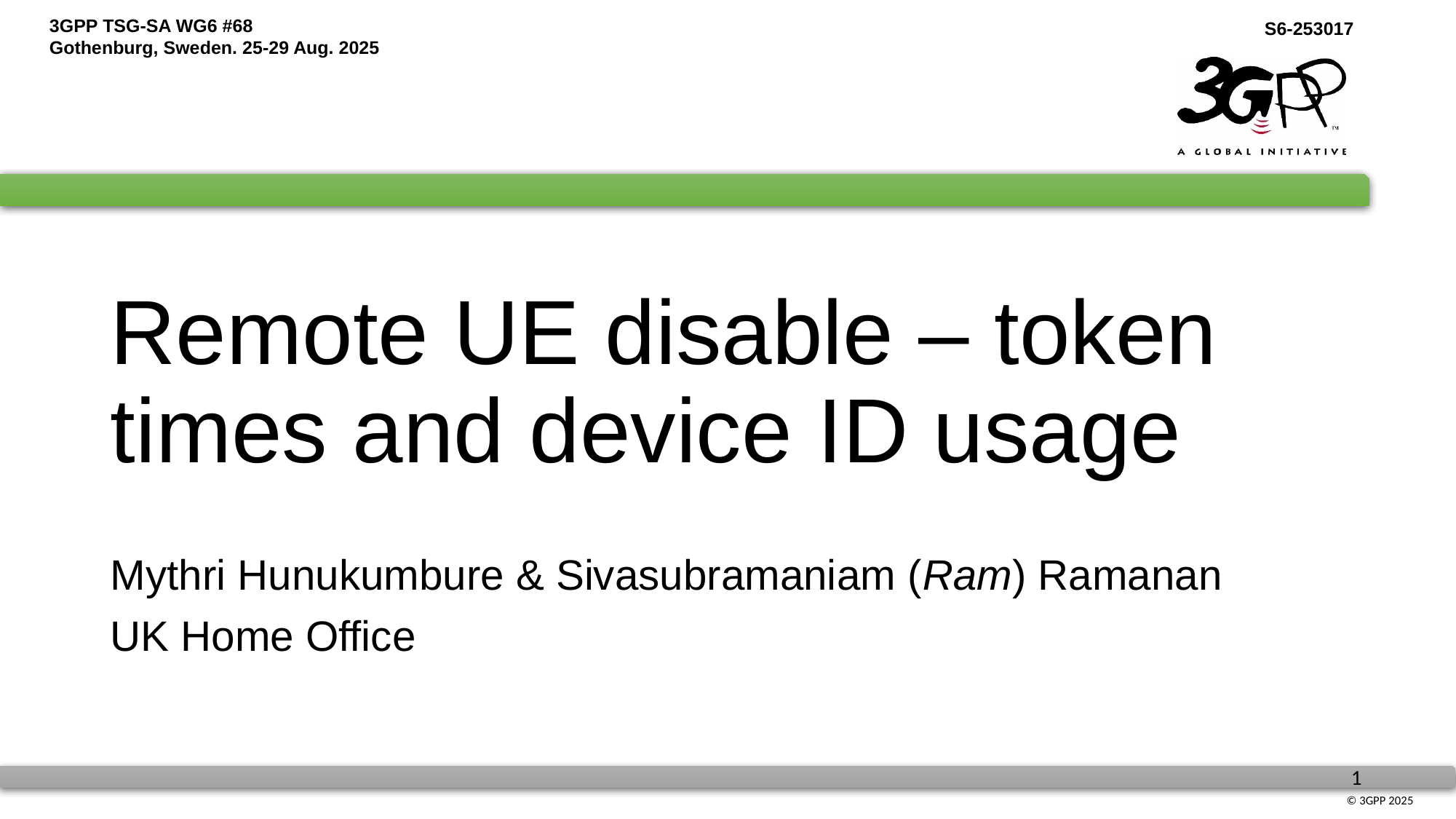

# Remote UE disable – token times and device ID usage
Mythri Hunukumbure & Sivasubramaniam (Ram) Ramanan
UK Home Office